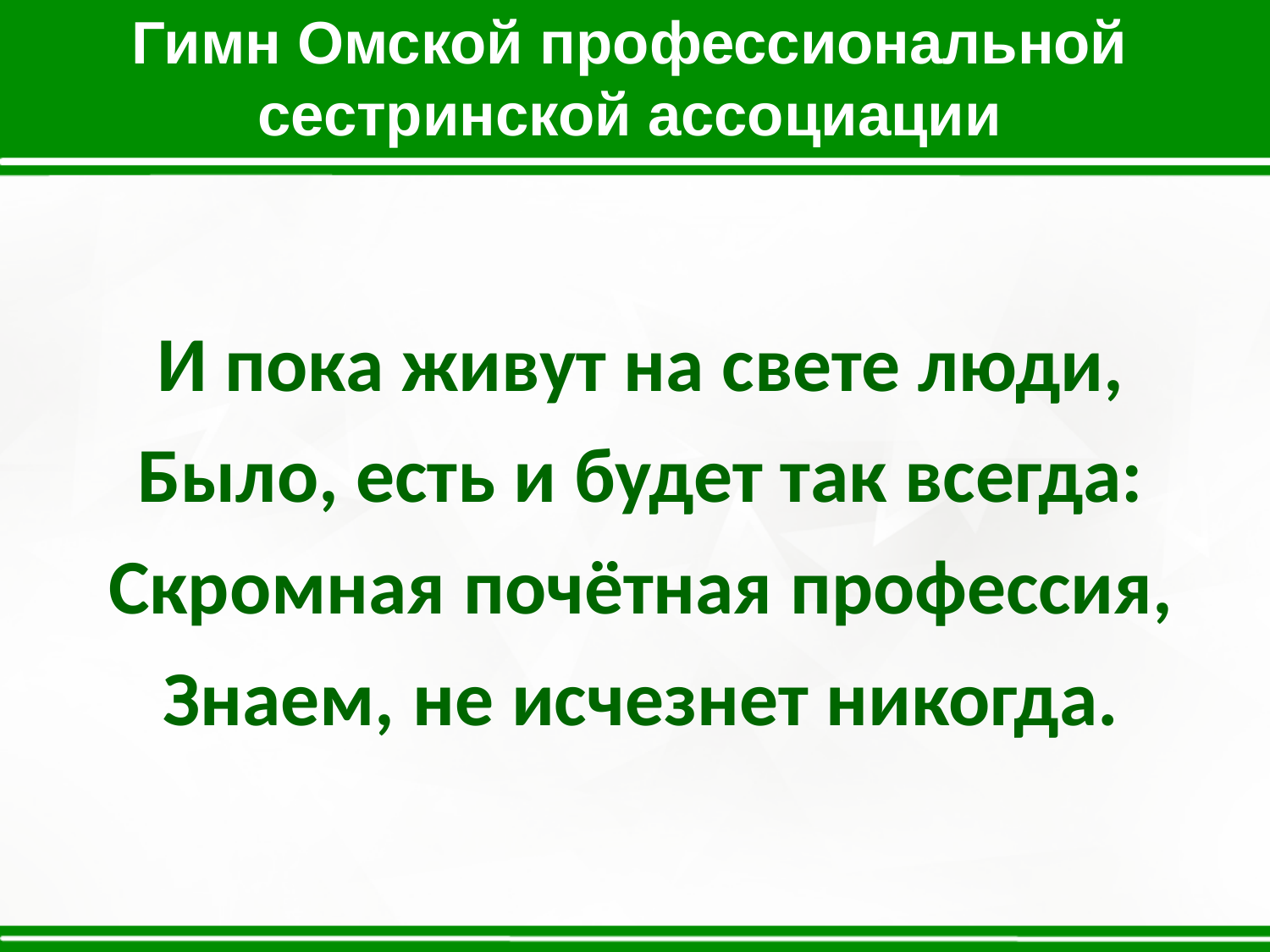

Гимн Омской профессиональной сестринской ассоциации
И пока живут на свете люди,
Было, есть и будет так всегда:
Скромная почётная профессия,
Знаем, не исчезнет никогда.